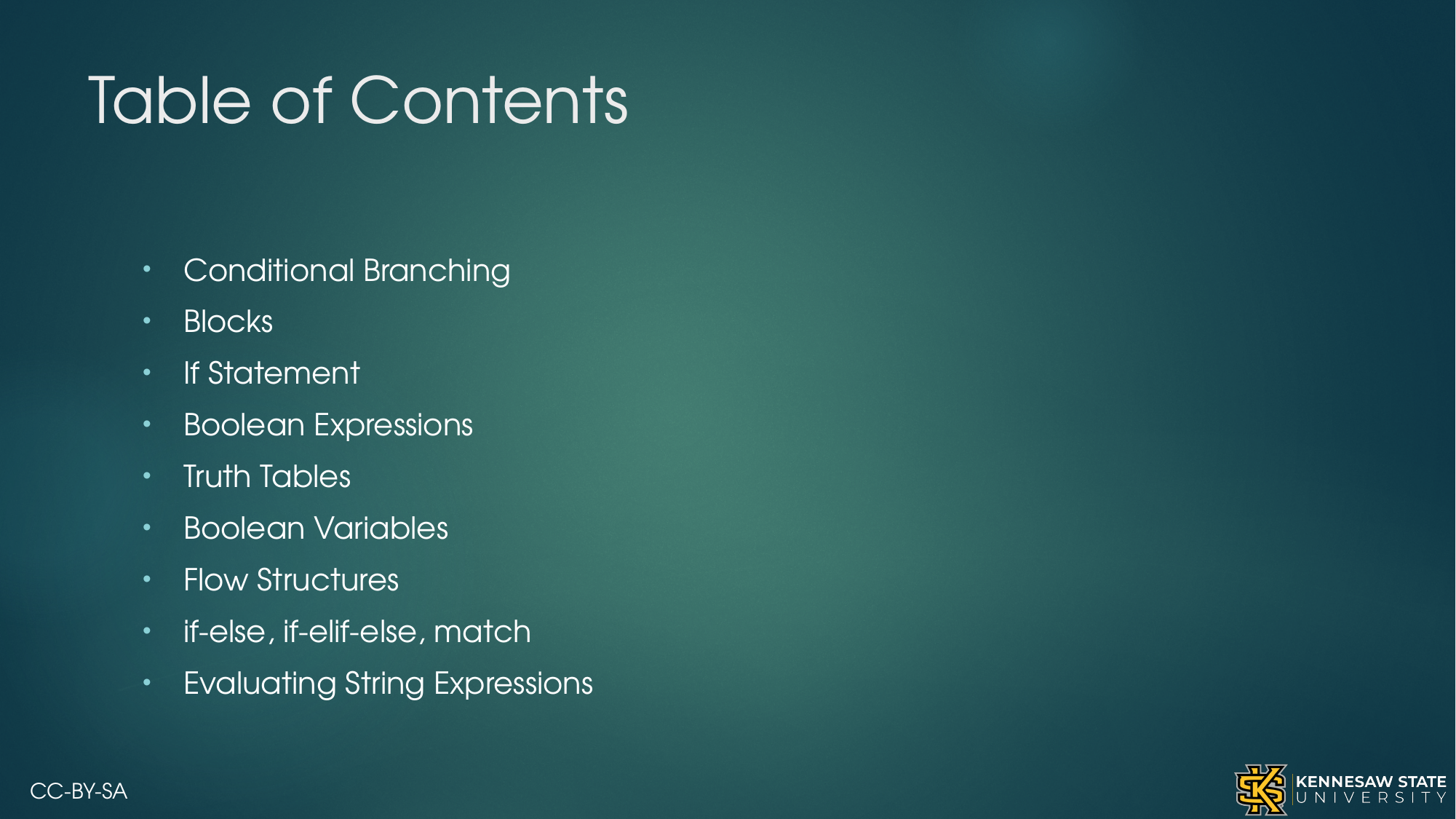

# Table of Contents
Conditional Branching
Blocks
If Statement
Boolean Expressions
Truth Tables
Boolean Variables
Flow Structures
if-else, if-elif-else, match
Evaluating String Expressions